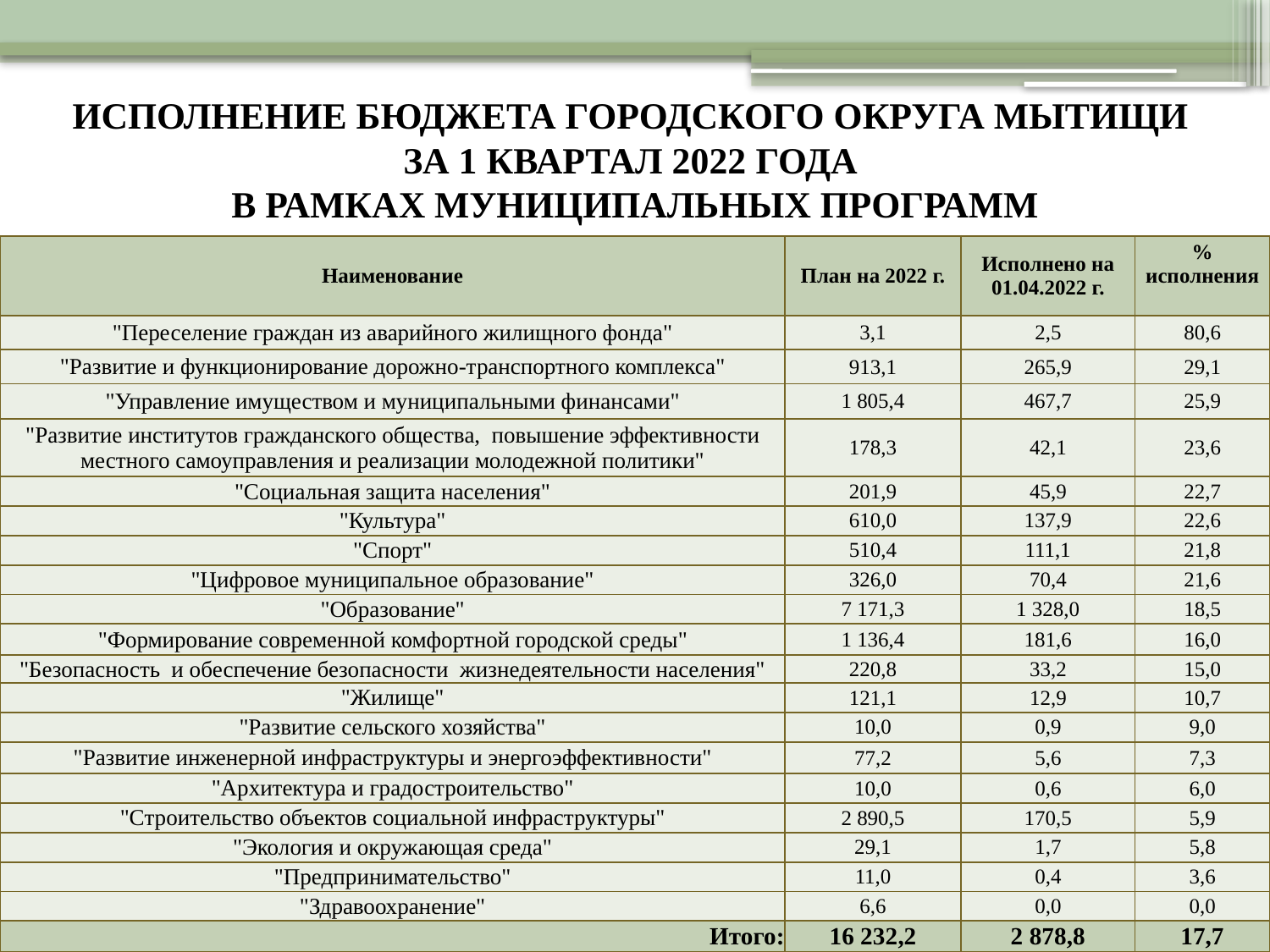

ИСПОЛНЕНИЕ БЮДЖЕТА ГОРОДСКОГО ОКРУГА МЫТИЩИ
ЗА 1 КВАРТАЛ 2022 ГОДА
В РАМКАХ МУНИЦИПАЛЬНЫХ ПРОГРАММ
| Наименование | План на 2022 г. | Исполнено на 01.04.2022 г. | % исполнения |
| --- | --- | --- | --- |
| "Переселение граждан из аварийного жилищного фонда" | 3,1 | 2,5 | 80,6 |
| "Развитие и функционирование дорожно-транспортного комплекса" | 913,1 | 265,9 | 29,1 |
| "Управление имуществом и муниципальными финансами" | 1 805,4 | 467,7 | 25,9 |
| "Развитие институтов гражданского общества, повышение эффективности местного самоуправления и реализации молодежной политики" | 178,3 | 42,1 | 23,6 |
| "Социальная защита населения" | 201,9 | 45,9 | 22,7 |
| "Культура" | 610,0 | 137,9 | 22,6 |
| "Спорт" | 510,4 | 111,1 | 21,8 |
| "Цифровое муниципальное образование" | 326,0 | 70,4 | 21,6 |
| "Образование" | 7 171,3 | 1 328,0 | 18,5 |
| "Формирование современной комфортной городской среды" | 1 136,4 | 181,6 | 16,0 |
| "Безопасность и обеспечение безопасности жизнедеятельности населения" | 220,8 | 33,2 | 15,0 |
| "Жилище" | 121,1 | 12,9 | 10,7 |
| "Развитие сельского хозяйства" | 10,0 | 0,9 | 9,0 |
| "Развитие инженерной инфраструктуры и энергоэффективности" | 77,2 | 5,6 | 7,3 |
| "Архитектура и градостроительство" | 10,0 | 0,6 | 6,0 |
| "Строительство объектов социальной инфраструктуры" | 2 890,5 | 170,5 | 5,9 |
| "Экология и окружающая среда" | 29,1 | 1,7 | 5,8 |
| "Предпринимательство" | 11,0 | 0,4 | 3,6 |
| "Здравоохранение" | 6,6 | 0,0 | 0,0 |
| Итого: | 16 232,2 | 2 878,8 | 17,7 |